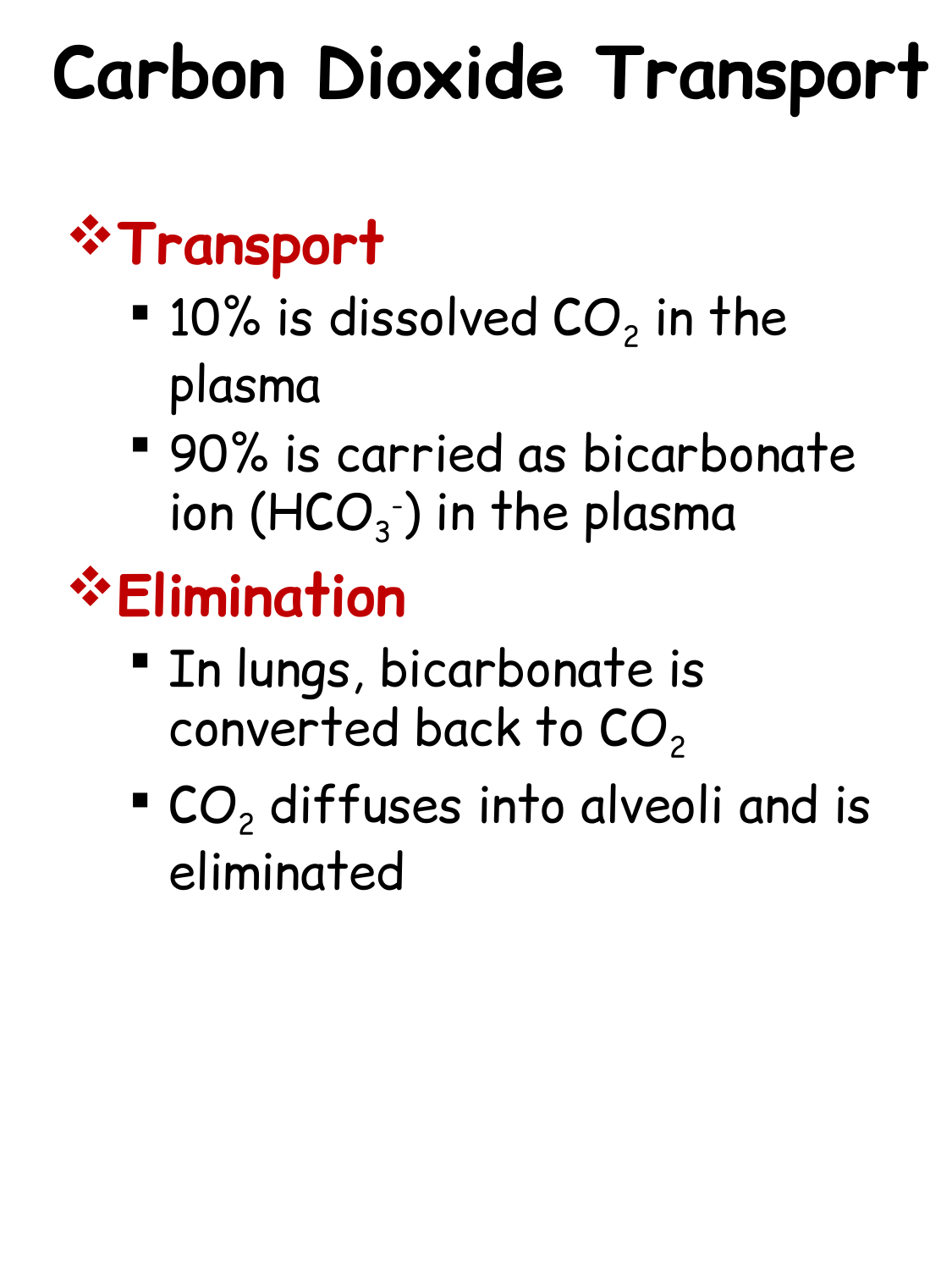

# Carbon Dioxide Transport
Transport
10% is dissolved CO2 in the plasma
90% is carried as bicarbonate ion (HCO3-) in the plasma
Elimination
In lungs, bicarbonate is converted back to CO2
CO2 diffuses into alveoli and is eliminated